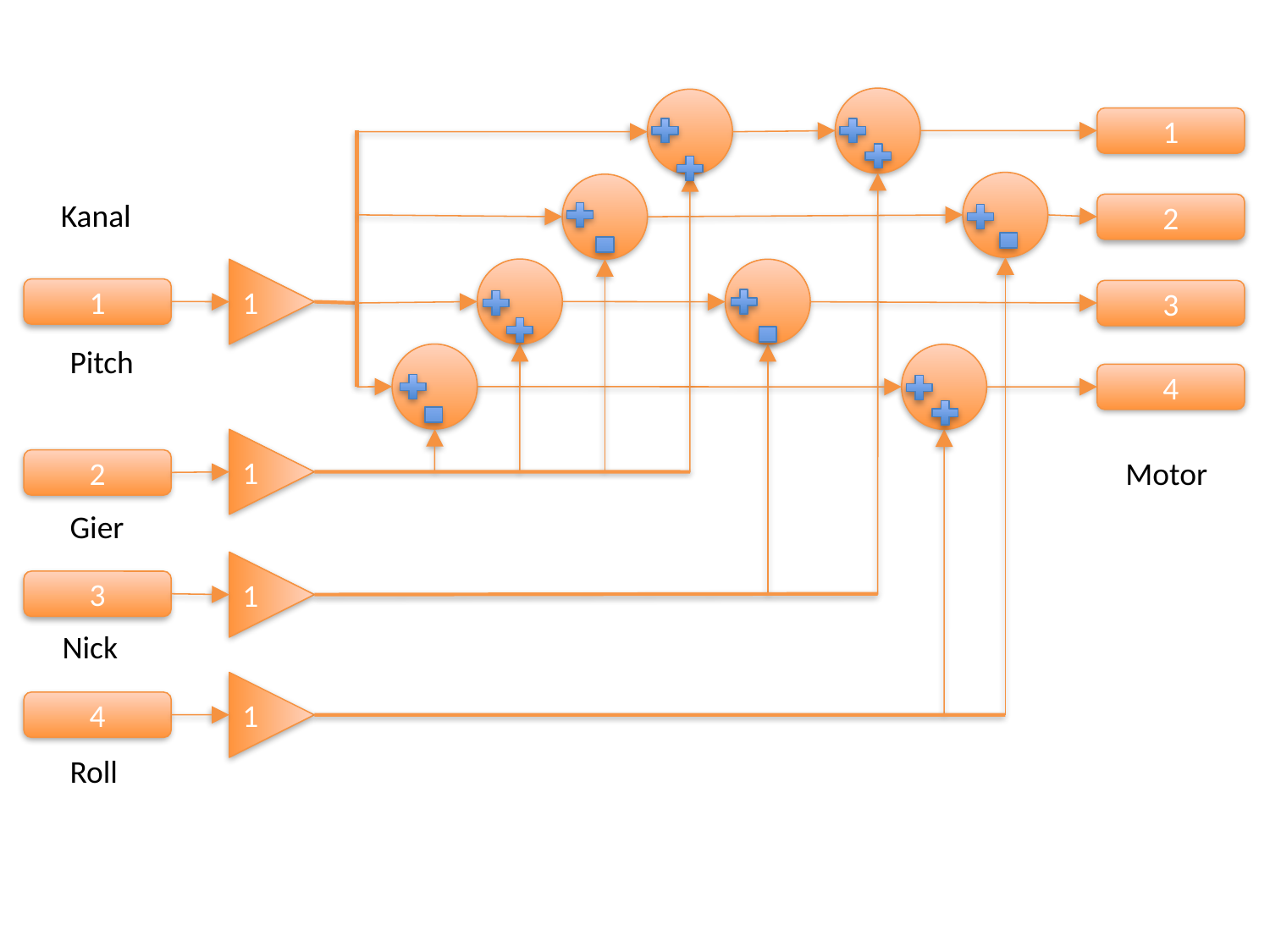

Front
1

Kanal
Right
2

1

Back
1
3

Pitch

Left
4

1
Motor
2
Gier
1
3
Nick
1
4
Roll